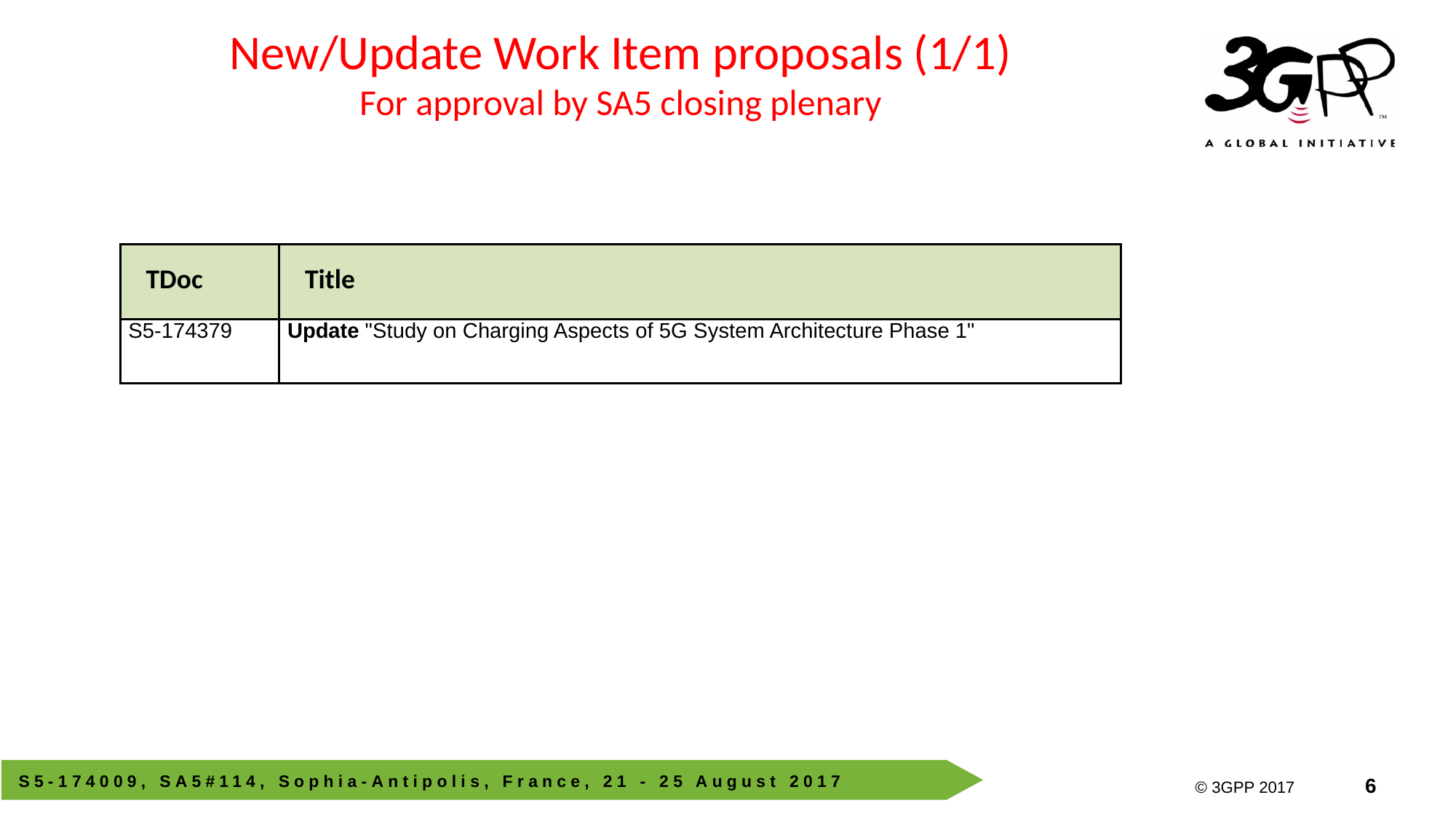

New/Update Work Item proposals (1/1)
For approval by SA5 closing plenary
| TDoc | Title |
| --- | --- |
| S5-174379 | Update "Study on Charging Aspects of 5G System Architecture Phase 1" |